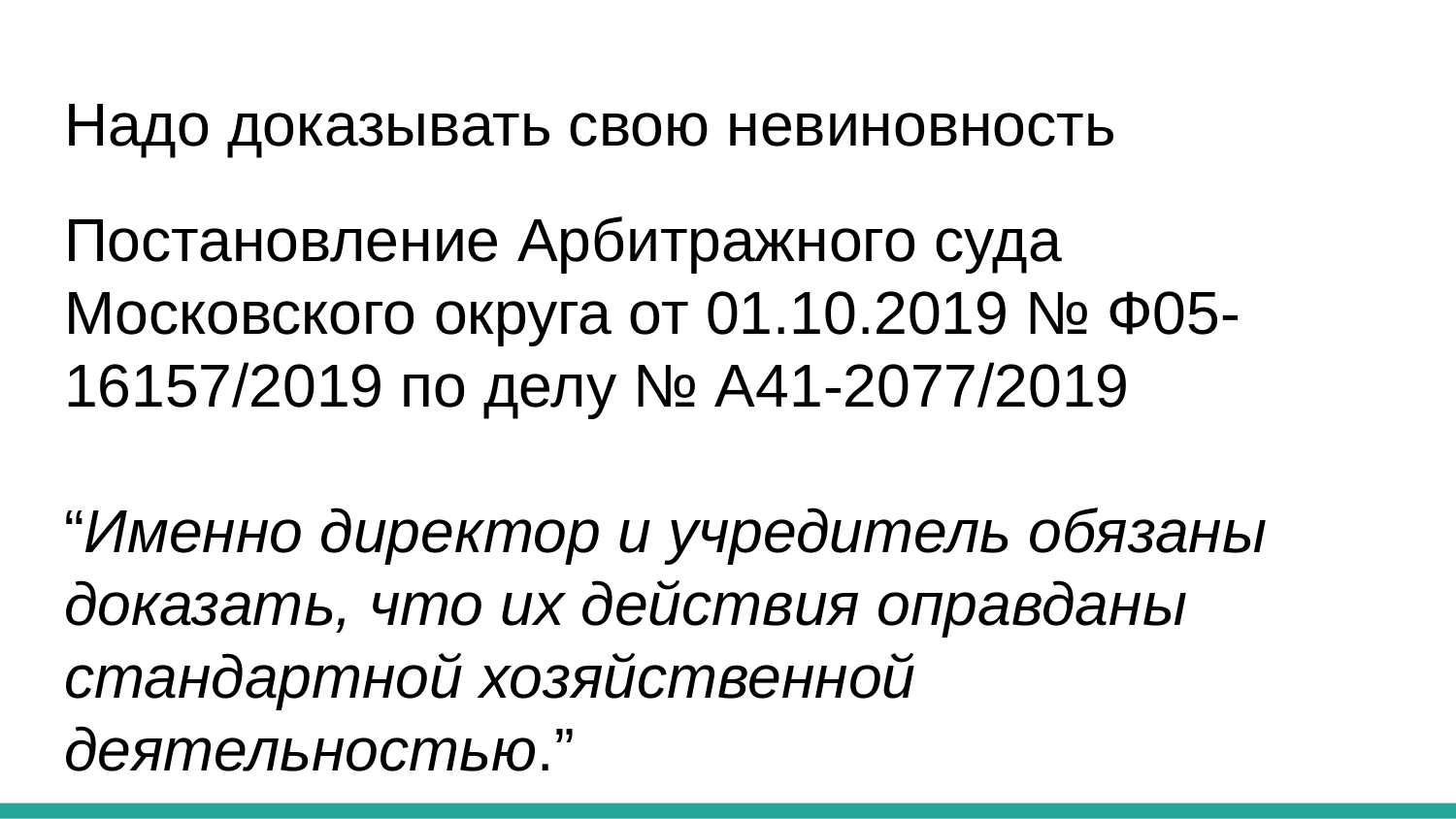

# Надо доказывать свою невиновность
Постановление Арбитражного суда Московского округа от 01.10.2019 № Ф05-16157/2019 по делу № А41-2077/2019

“Именно директор и учредитель обязаны доказать, что их действия оправданы стандартной хозяйственной деятельностью.”